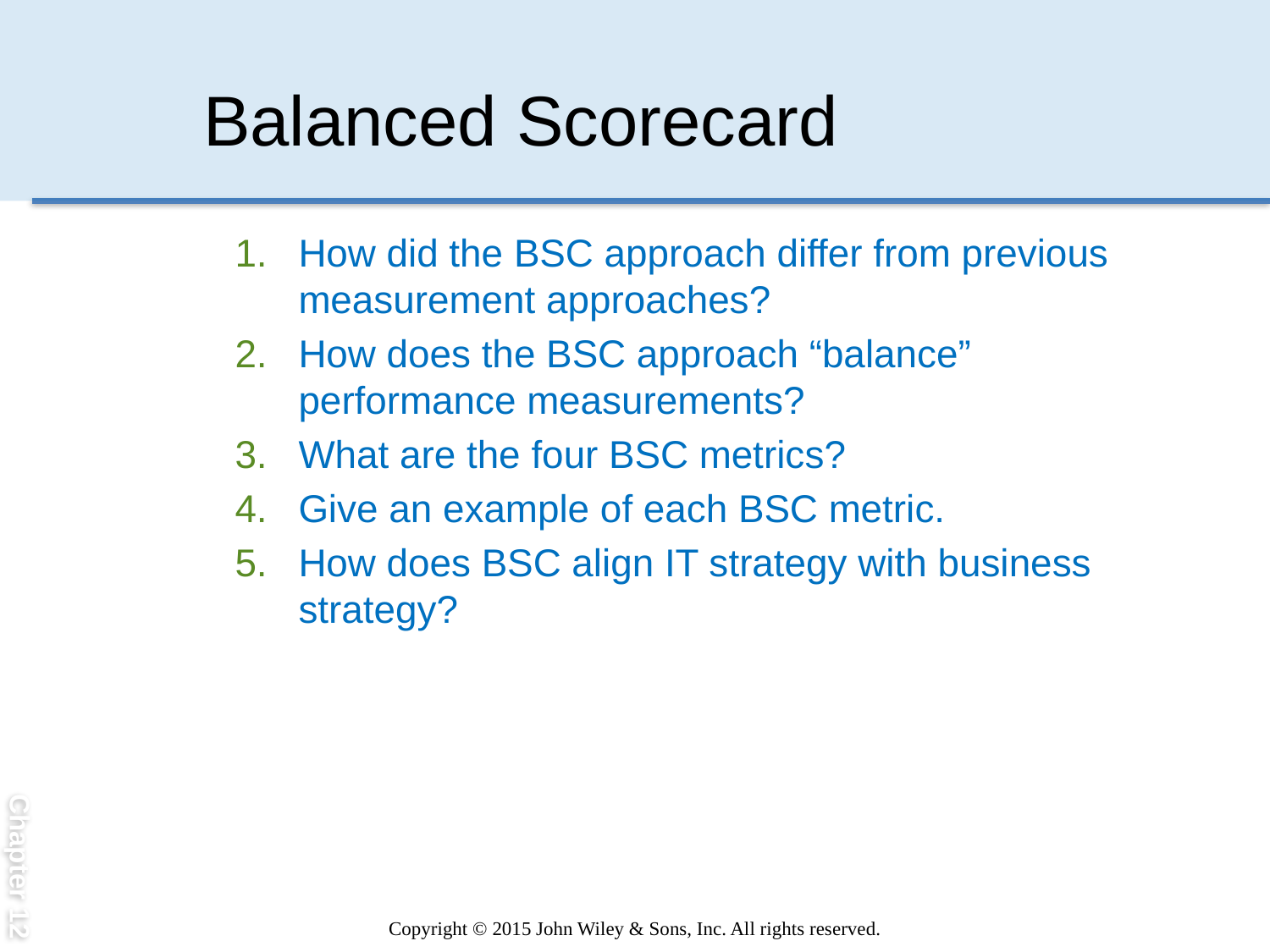

Chapter 12
# Balanced Scorecard
How did the BSC approach differ from previous measurement approaches?
How does the BSC approach “balance” performance measurements?
What are the four BSC metrics?
Give an example of each BSC metric.
How does BSC align IT strategy with business strategy?